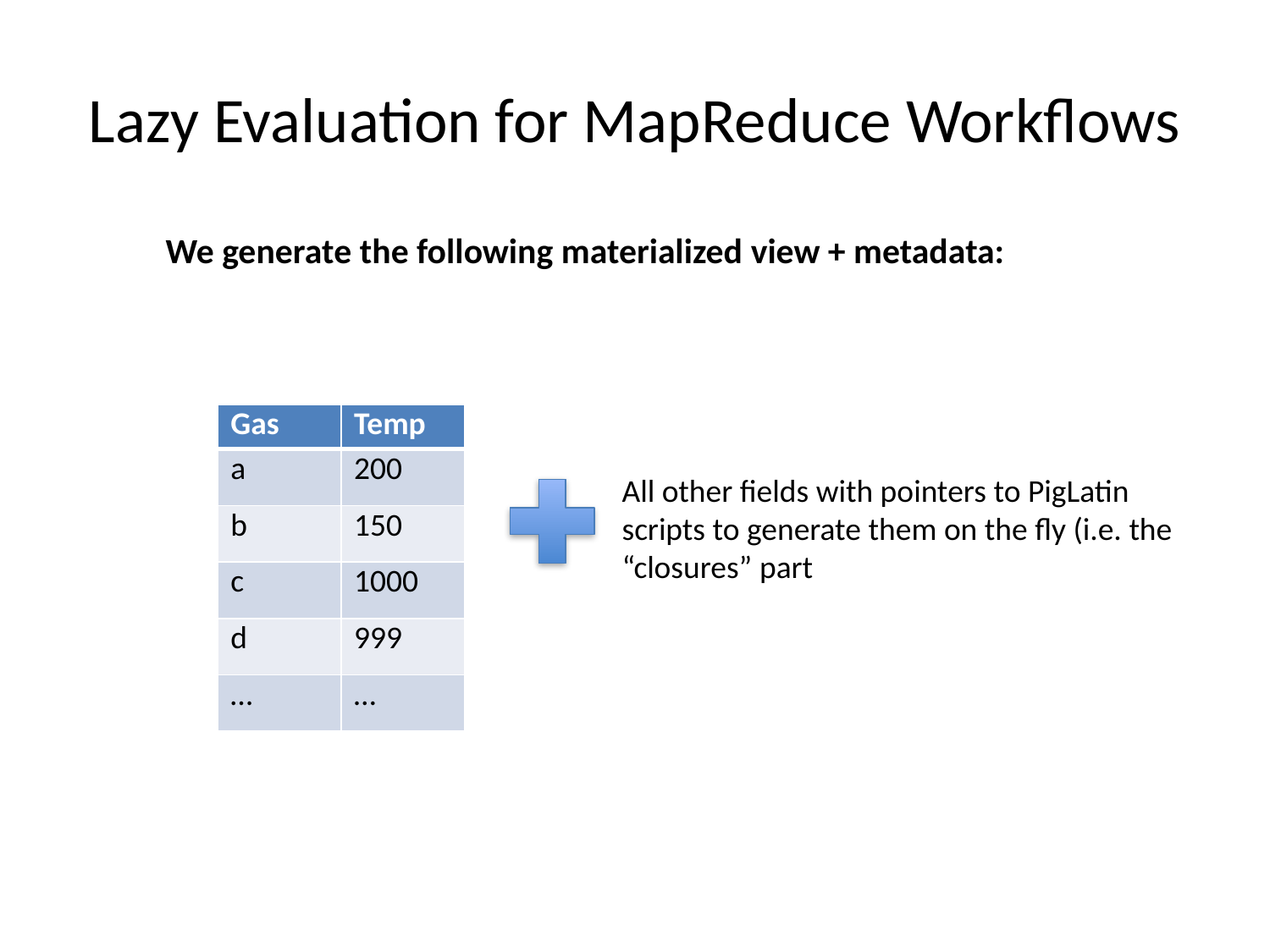

# Lazy Evaluation for MapReduce Workflows

We generate the following materialized view + metadata:
| Gas | Temp |
| --- | --- |
| a | 200 |
| b | 150 |
| c | 1000 |
| d | 999 |
| … | … |

All other fields with pointers to PigLatin scripts to generate them on the fly (i.e. the “closures” part